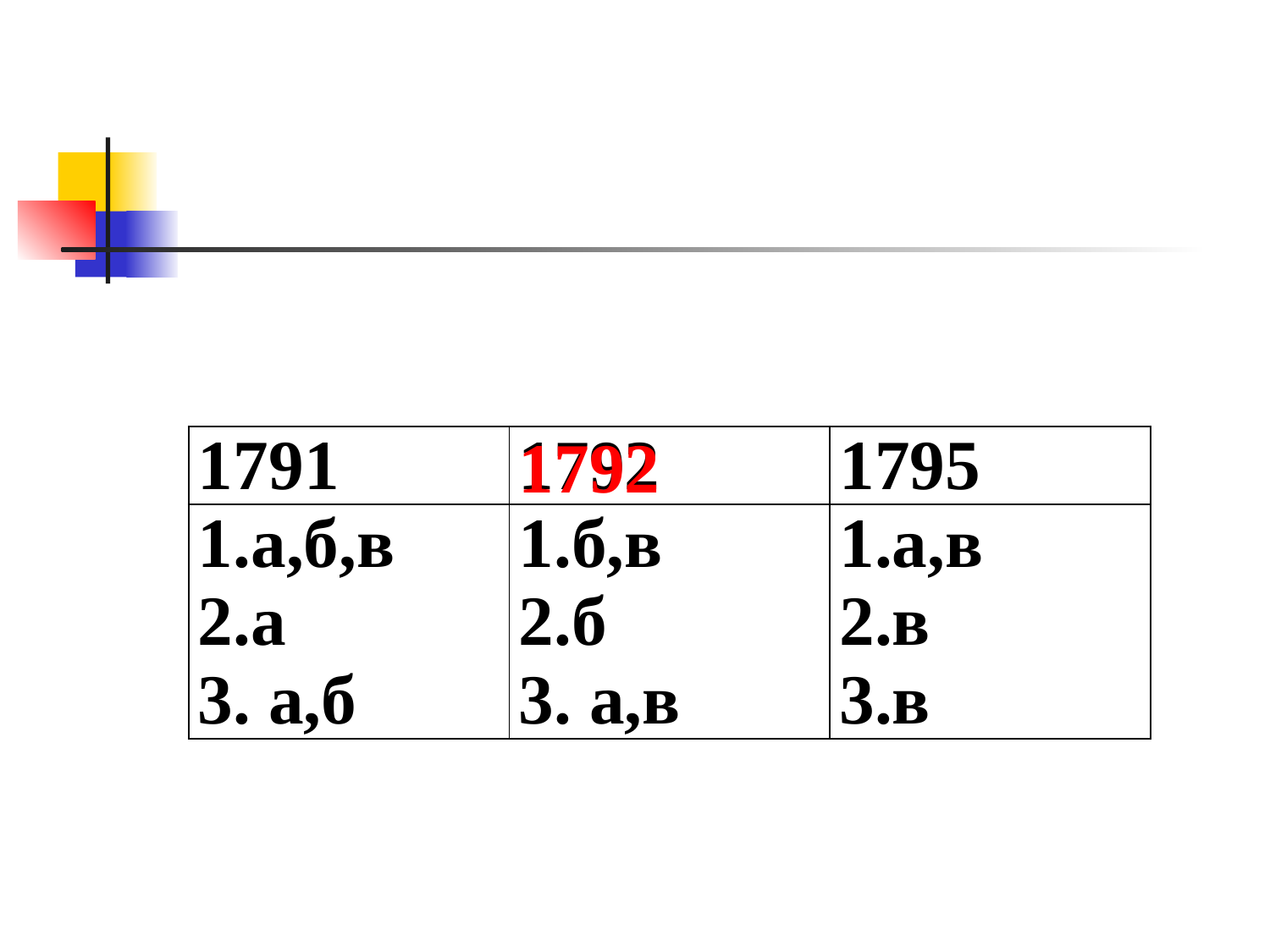

1792
| 1791 | 1792 | 1795 |
| --- | --- | --- |
| 1.а,б,в 2.а 3. а,б | 1.б,в 2.б 3. а,в | 1.а,в 2.в 3.в |